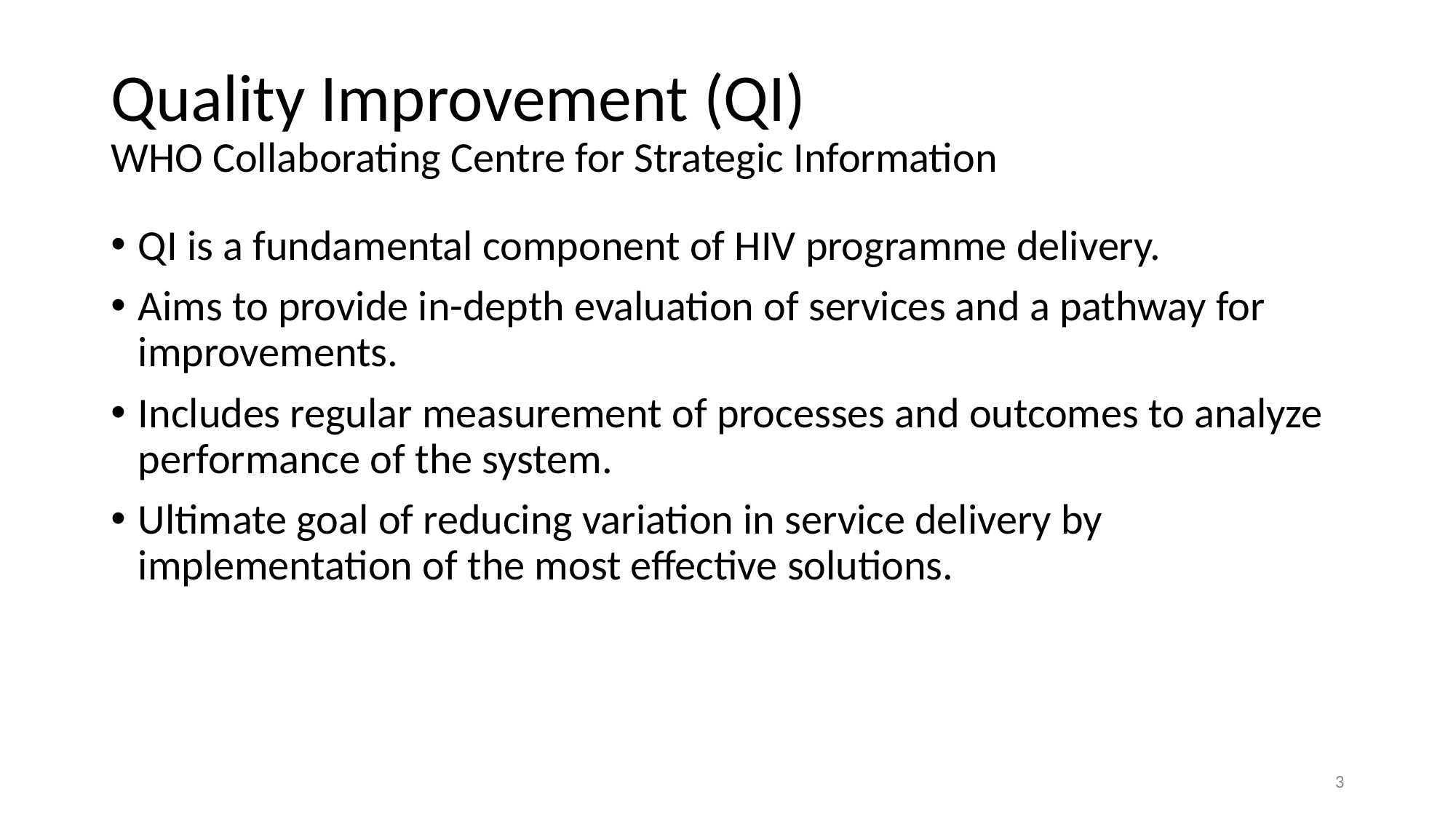

# Quality Improvement (QI) WHO Collaborating Centre for Strategic Information
QI is a fundamental component of HIV programme delivery.
Aims to provide in-depth evaluation of services and a pathway for improvements.
Includes regular measurement of processes and outcomes to analyze performance of the system.
Ultimate goal of reducing variation in service delivery by implementation of the most effective solutions.

3